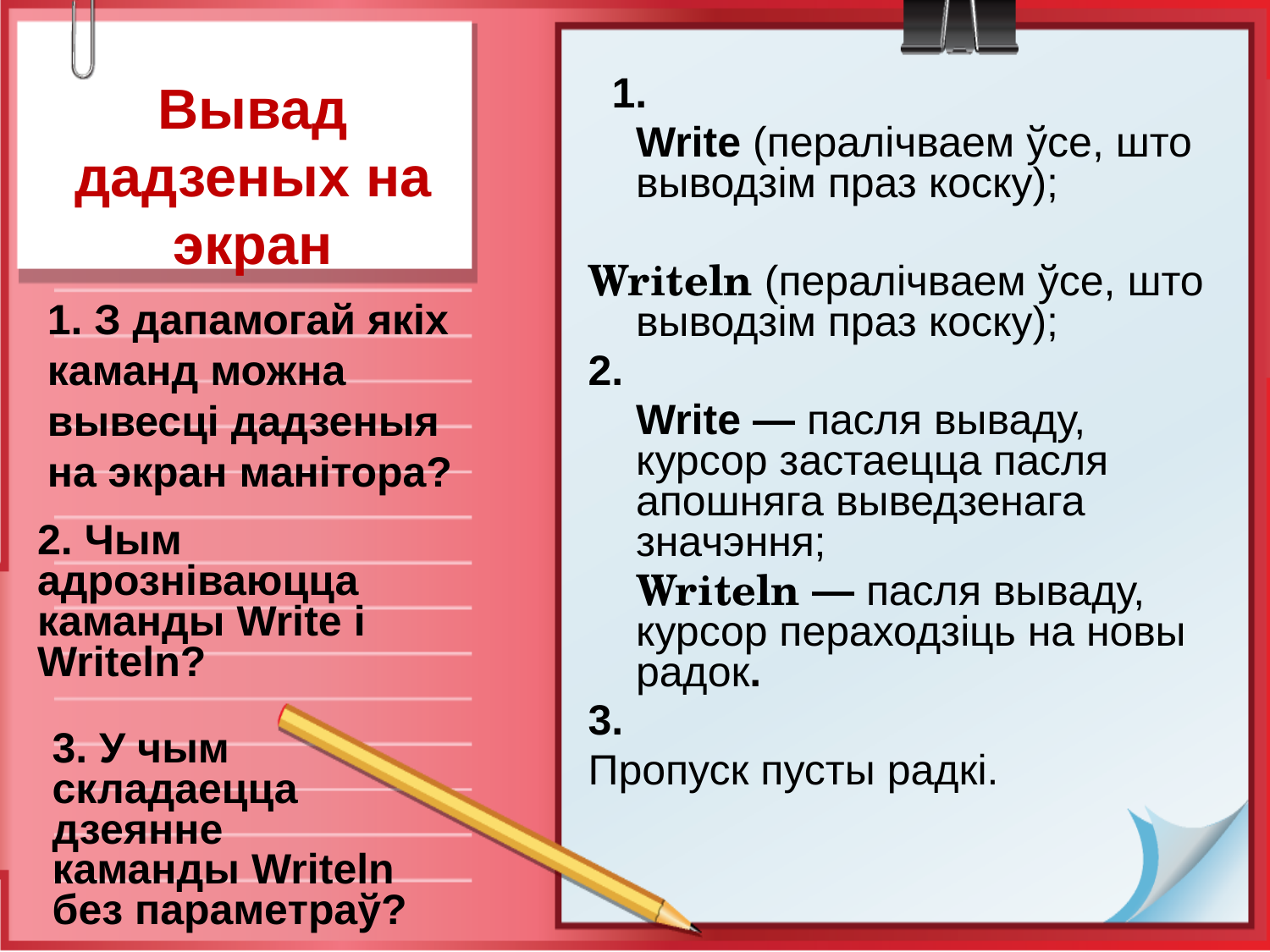

# Вывад дадзеных на экран
  1.
	Write (пералічваем ўсе, што выводзім праз коску);

Writeln (пералічваем ўсе, што выводзім праз коску);
2.
	Write — пасля вываду, курсор застаецца пасля апошняга выведзенага значэння;
	Writeln — пасля вываду, курсор пераходзіць на новы радок.
3.
Пропуск пусты радкі.
1. З дапамогай якіх каманд можна вывесці дадзеныя на экран манітора?
2. Чым адрозніваюцца каманды Write і Writeln?
3. У чым складаецца дзеянне каманды Writeln без параметраў?